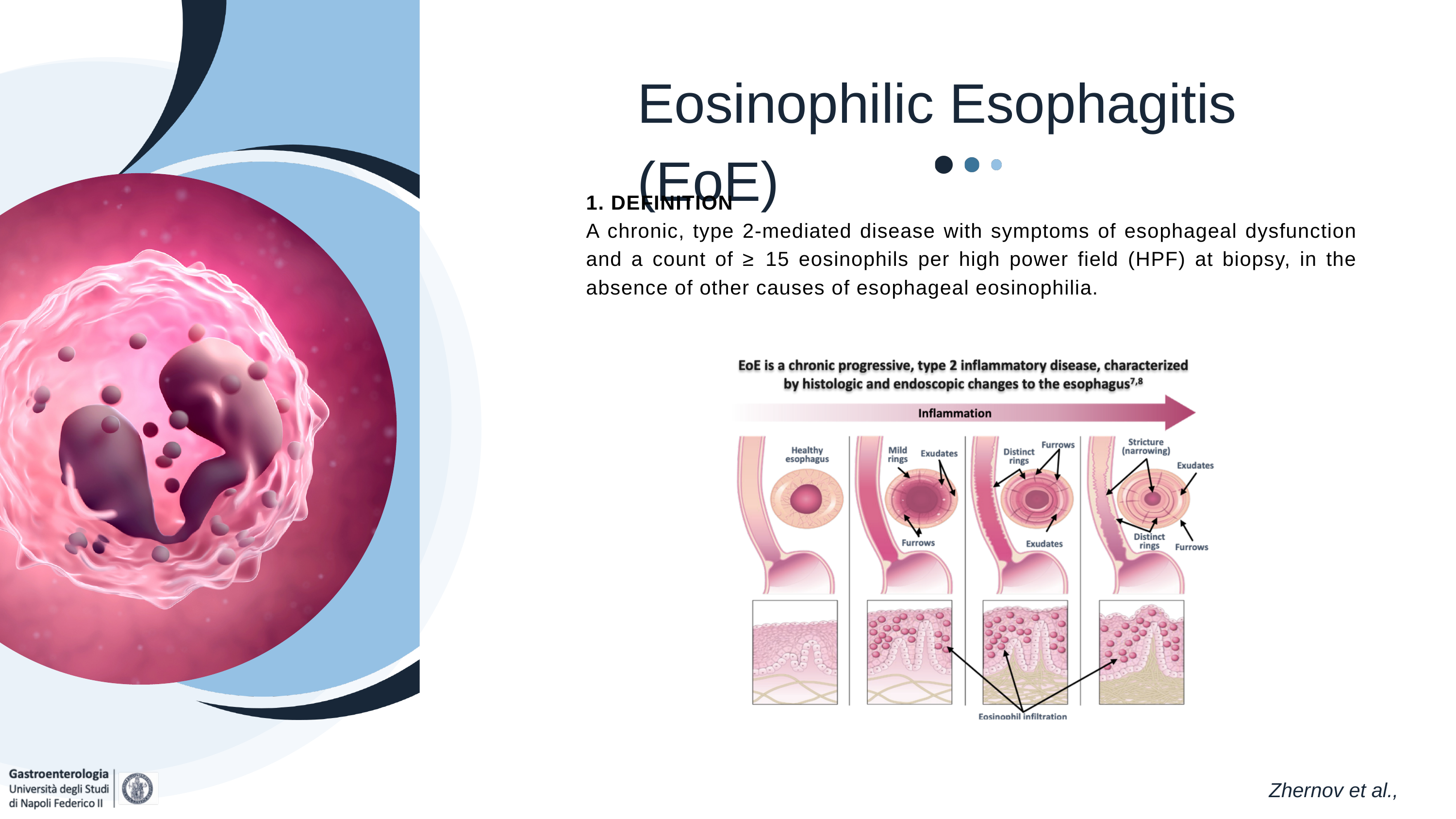

Eosinophilic Esophagitis (EoE)

1. DEFINITION
A chronic, type 2-mediated disease with symptoms of esophageal dysfunction and a count of ≥ 15 eosinophils per high power field (HPF) at biopsy, in the absence of other causes of esophageal eosinophilia.

Zhernov et al., 2021